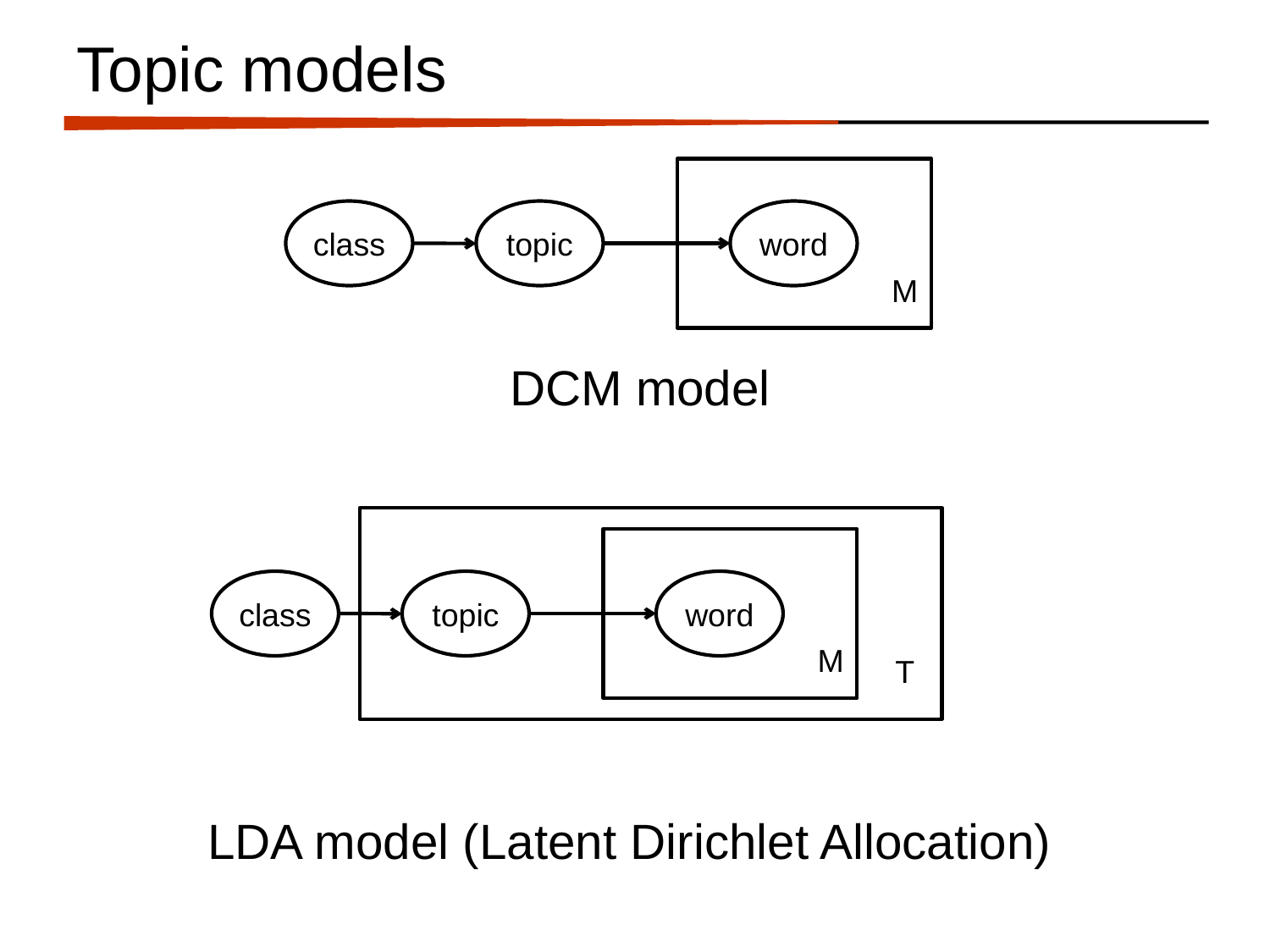

# Topic models

class
topic
word
M
DCM model

class
topic
word
M
T
LDA model (Latent Dirichlet Allocation)